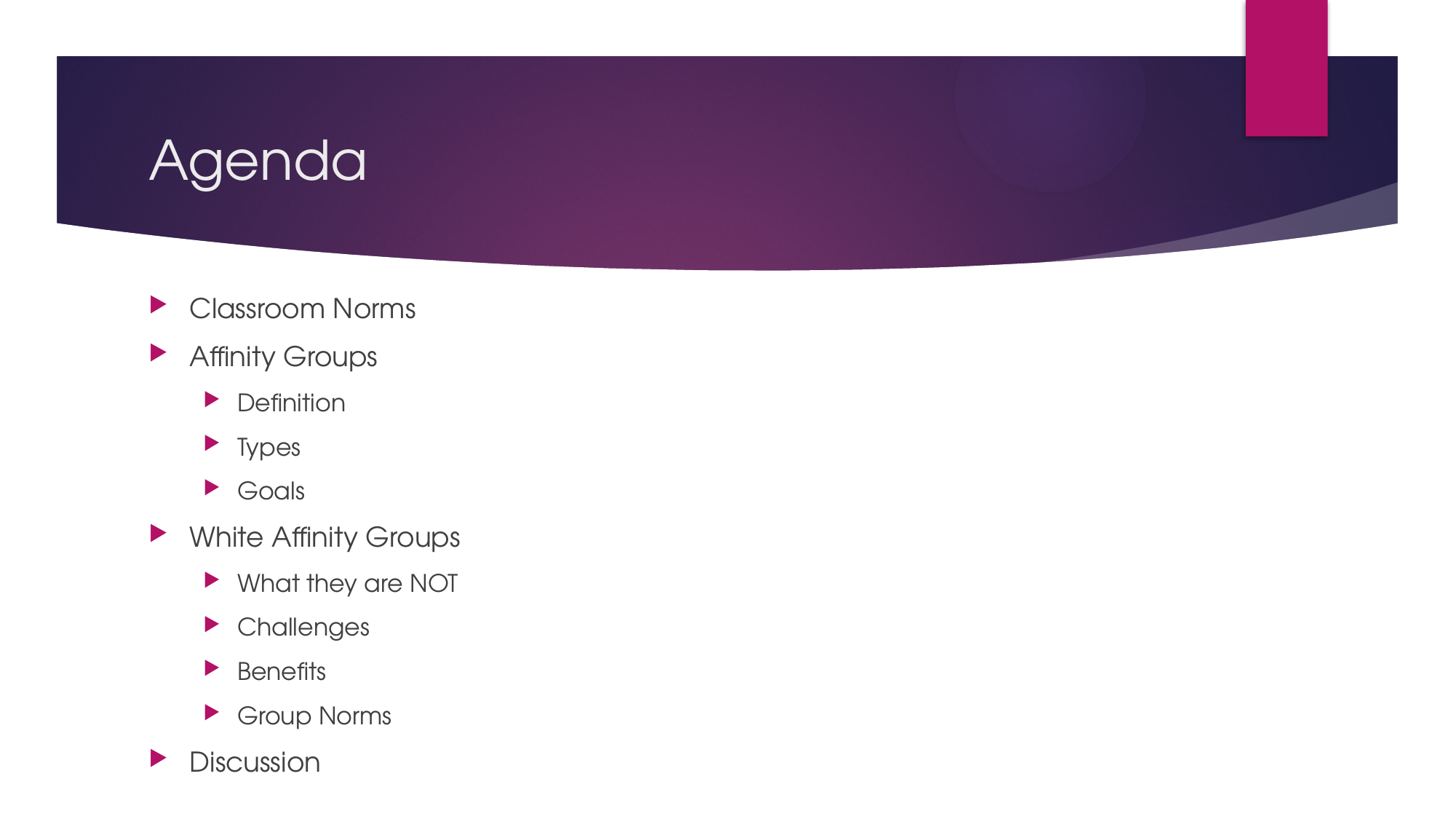

# Agenda
Classroom Norms
Affinity Groups
Definition
Types
Goals
White Affinity Groups
What they are NOT
Challenges
Benefits
Group Norms
Discussion